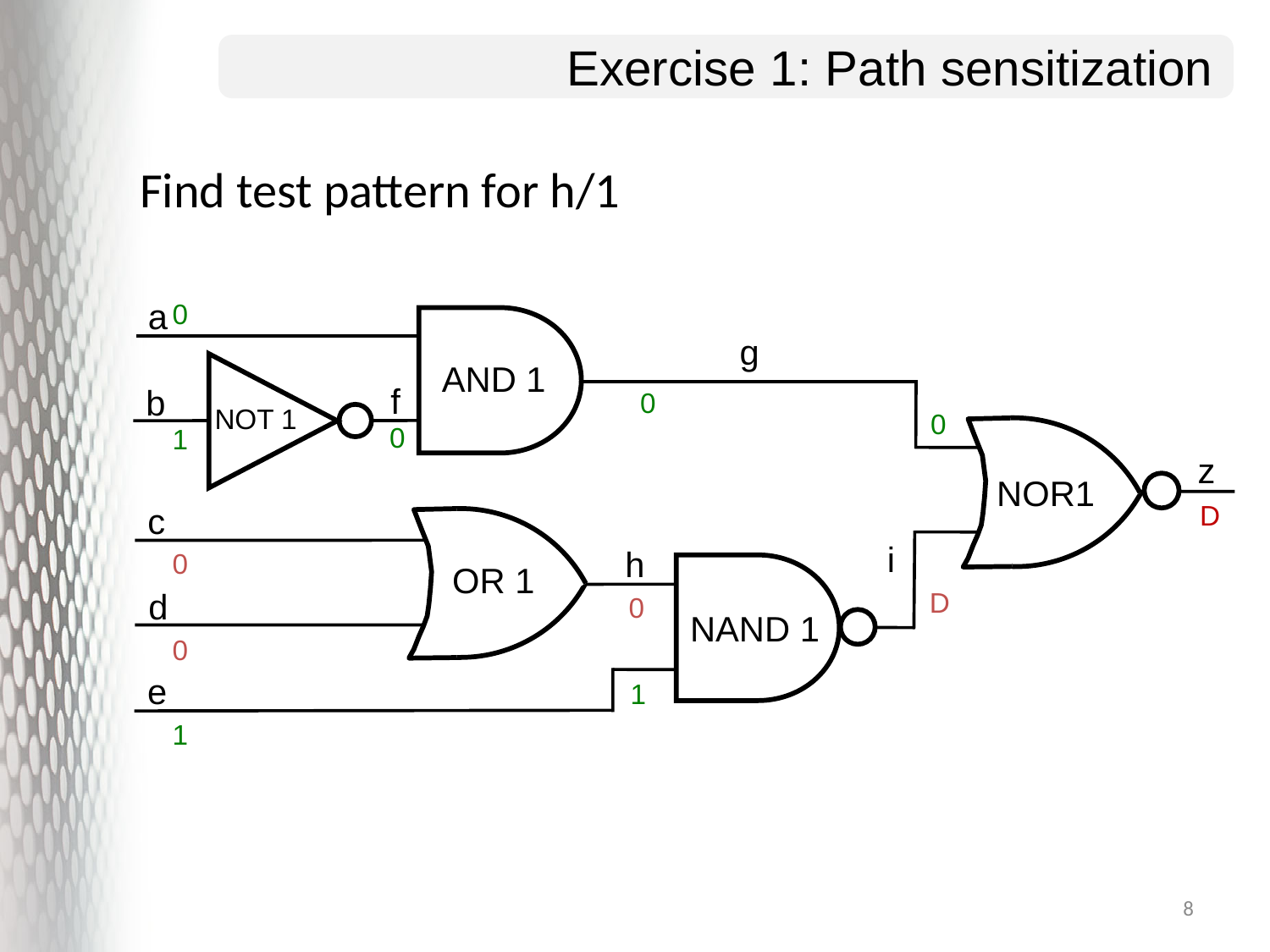

# Exercise 1: Path sensitization
Find test pattern for h/1

a

g
AND 1

NOT 1
f
b

z
NOR1
c

OR 1
i

h

d
NAND 1
e

0
0
0
0
1
D
0
D
0
0
1
1
8